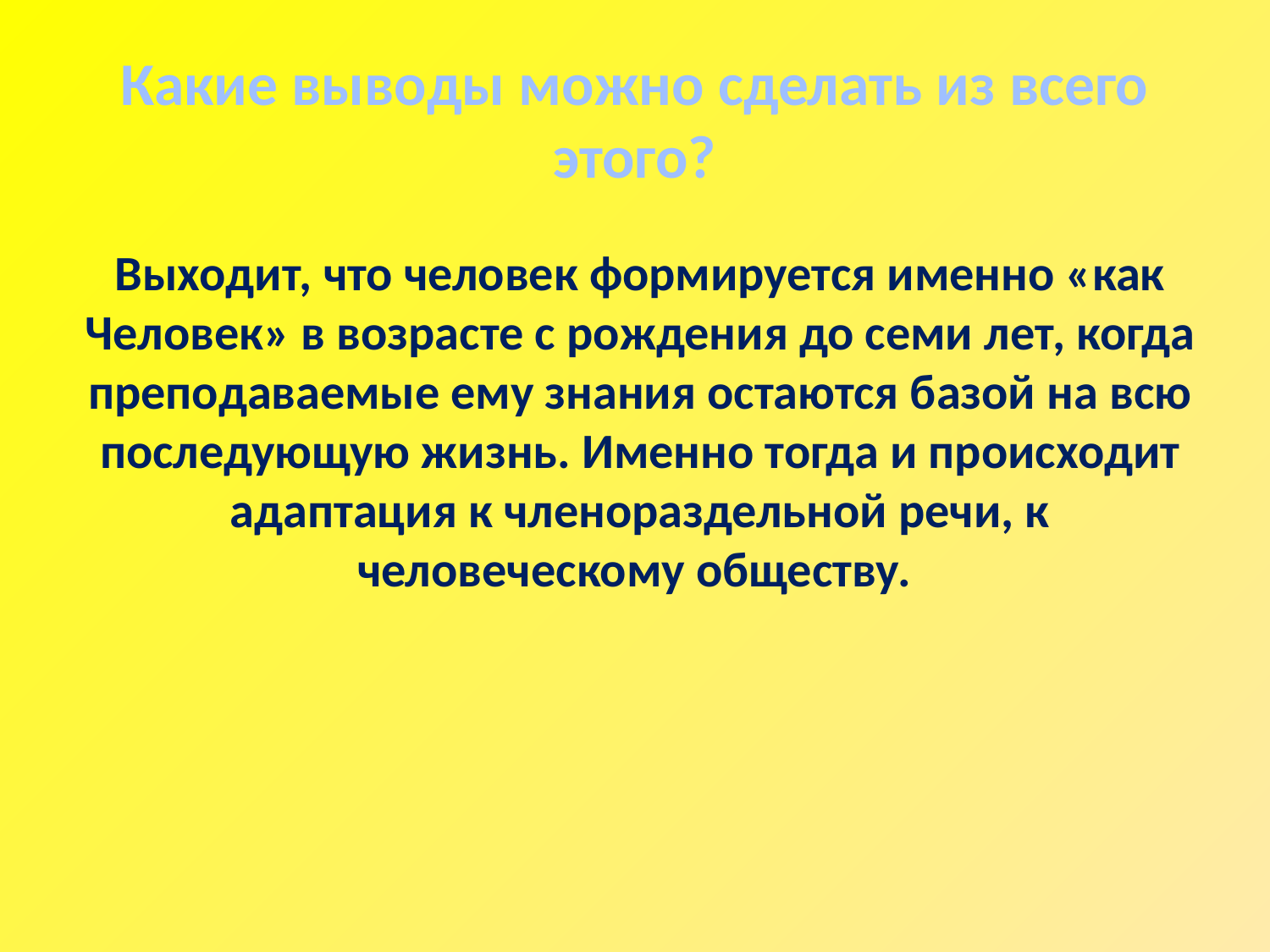

# Какие выводы можно сделать из всего этого?
Выходит, что человек формируется именно «как Человек» в возрасте с рождения до семи лет, когда преподаваемые ему знания остаются базой на всю последующую жизнь. Именно тогда и происходит адаптация к членораздельной речи, к человеческому обществу.